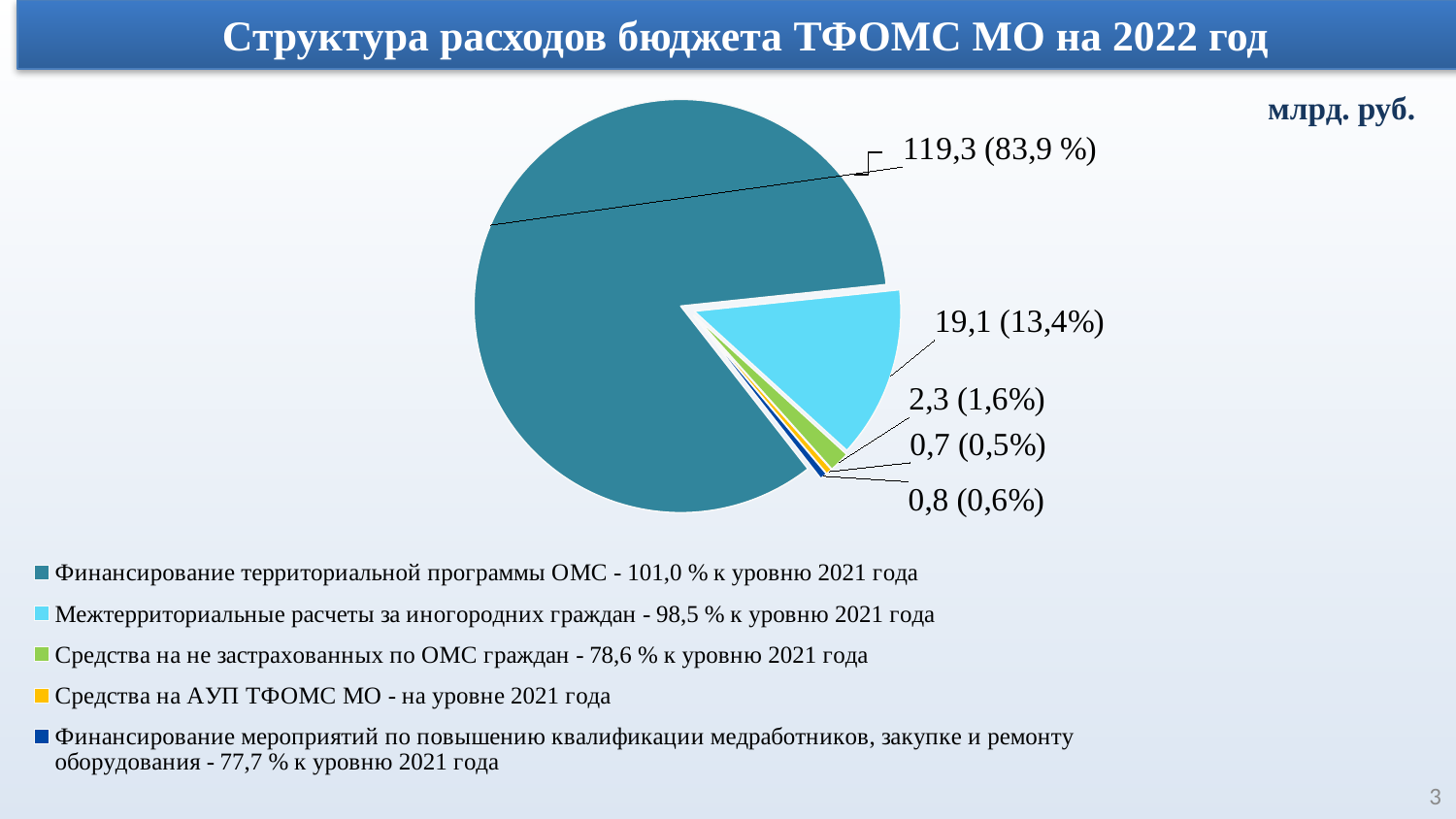

# Структура расходов бюджета ТФОМС МО на 2022 год

### Chart

| Category | млрд. руб. | Столбец1 |
|---|---|---|
| Финансирование территориальной программы ОМС - 101,0 % к уровню 2021 года | 119.3 | 0.839 |
| Межтерриториальные расчеты за иногородних граждан - 98,5 % к уровню 2021 года | 19.1 | 0.134 |
| Средства на не застрахованных по ОМС граждан - 78,6 % к уровню 2021 года | 2.3 | 0.016 |
| Средства на АУП ТФОМС МО - на уровне 2021 года | 0.7 | 0.004922644163150492 |
| Финансирование мероприятий по повышению квалификации медработников, закупке и ремонту оборудования - 77,7 % к уровню 2021 года | 0.8 | 0.005625879043600562 |
млрд. руб.
3